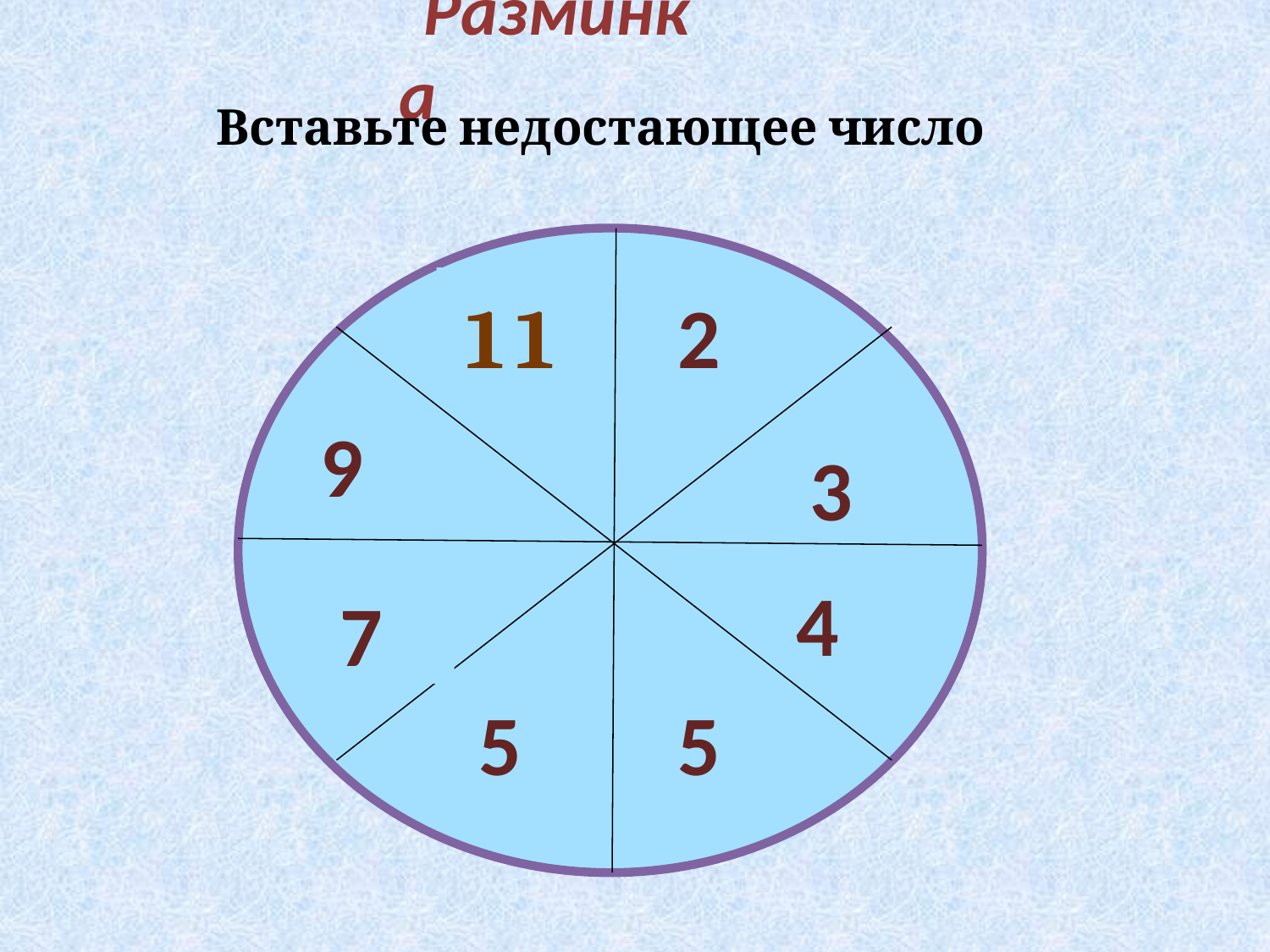

Разминка
Вставьте недостающее число

?
2
9
3
4
7
5
5
11